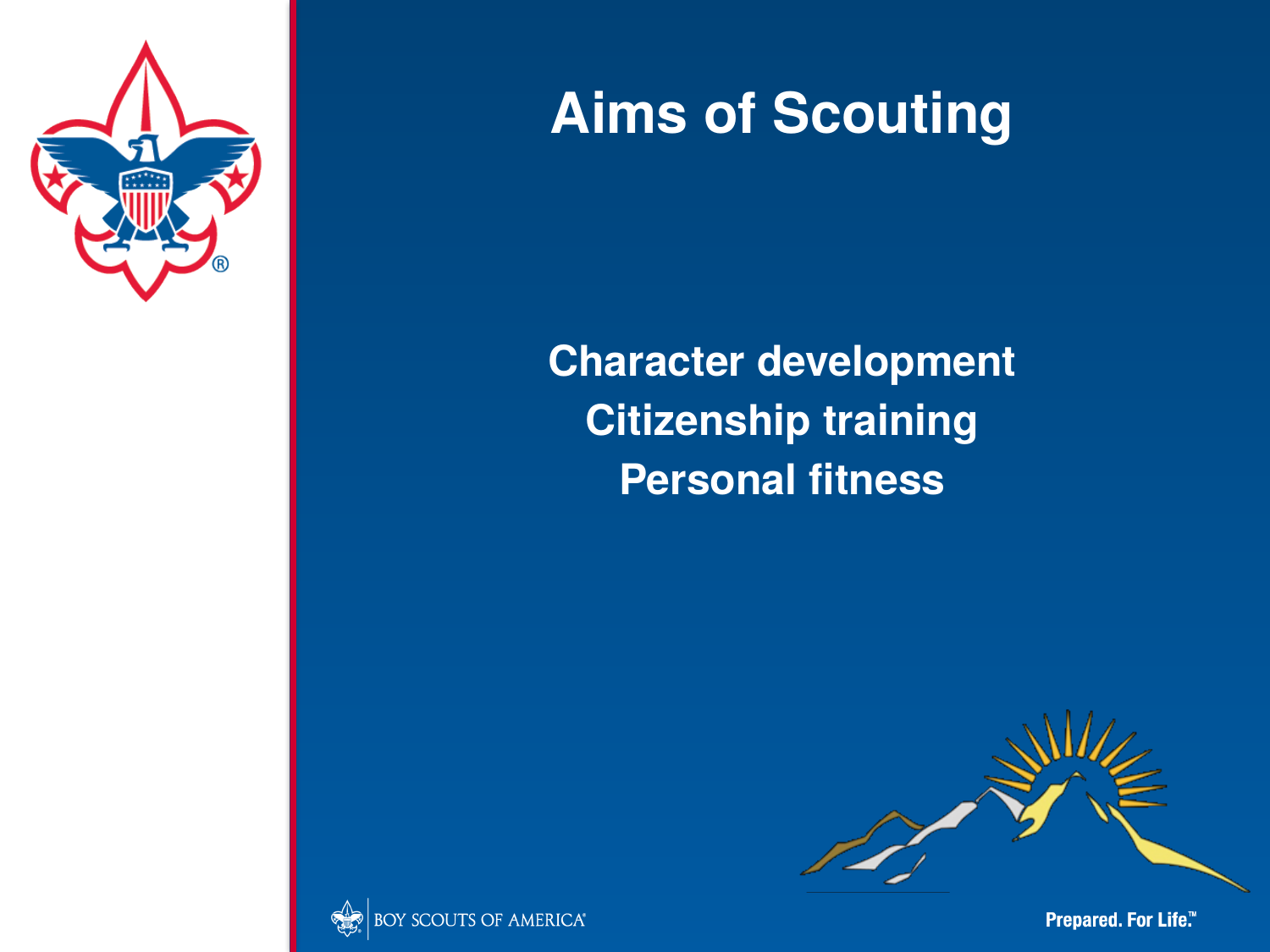

Aims of Scouting
Character development
Citizenship training
Personal fitness